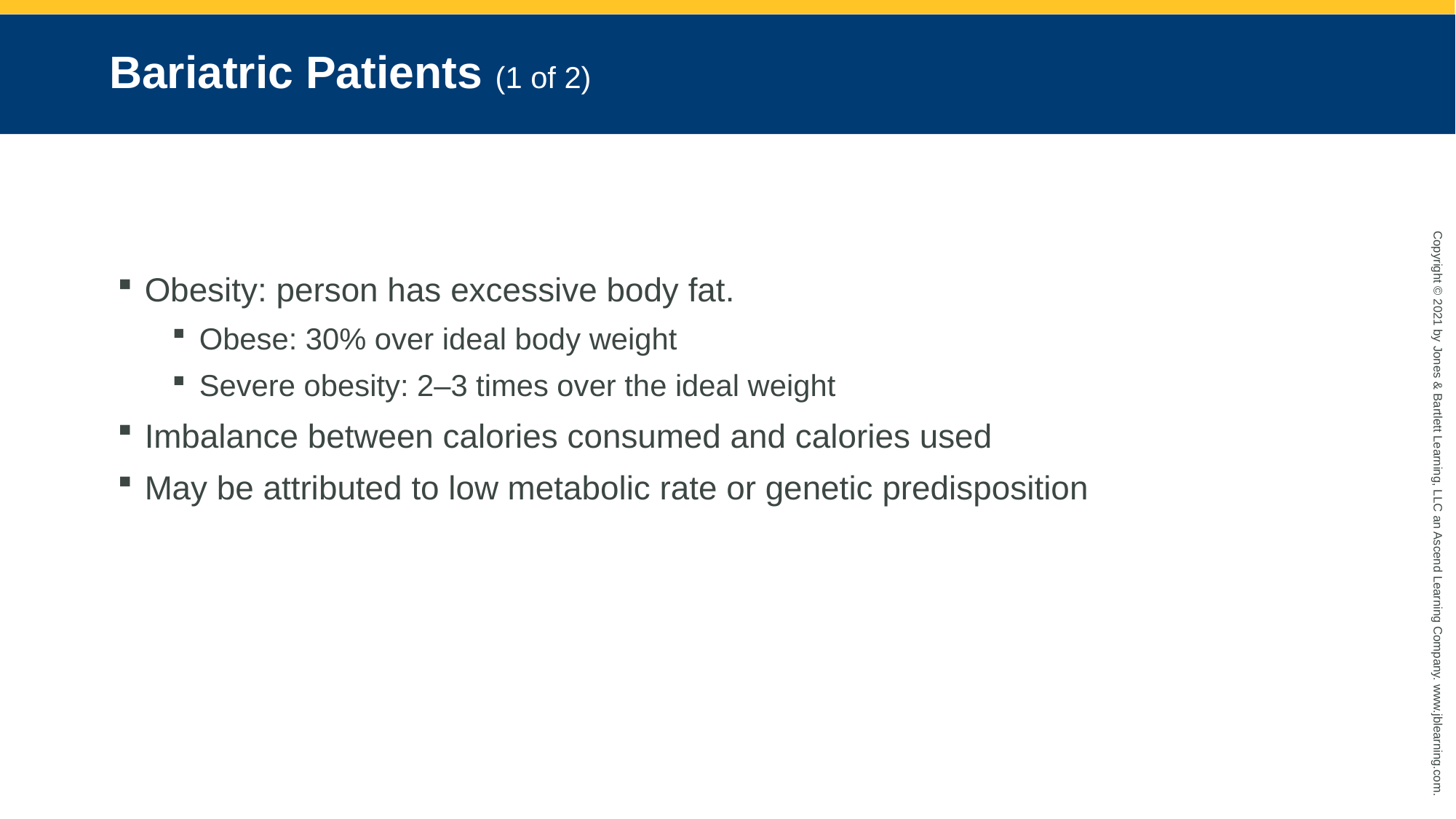

# Bariatric Patients (1 of 2)
Obesity: person has excessive body fat.
Obese: 30% over ideal body weight
Severe obesity: 2–3 times over the ideal weight
Imbalance between calories consumed and calories used
May be attributed to low metabolic rate or genetic predisposition